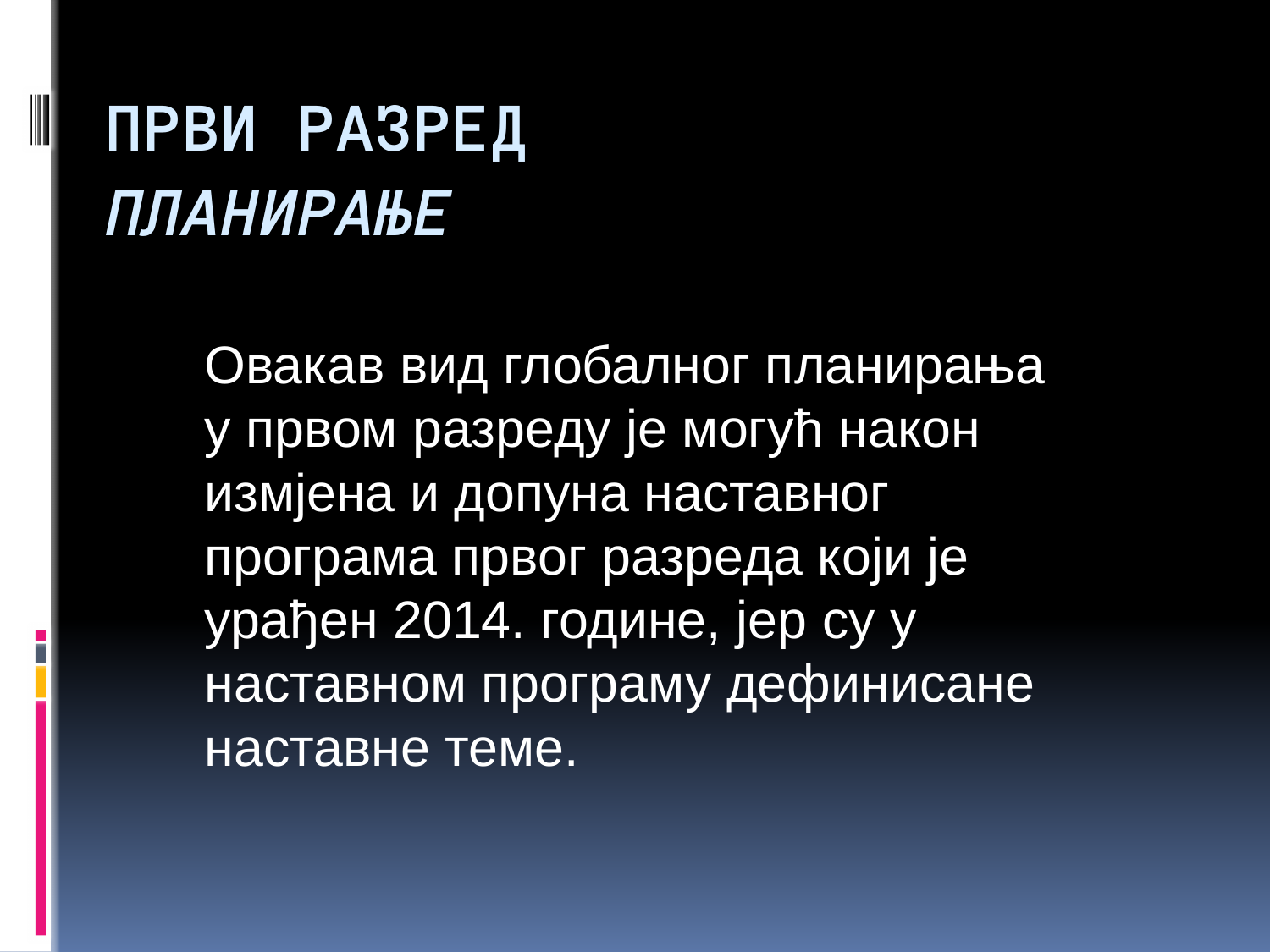

# Први разред Планирање
Овакав вид глобалног планирања у првом разреду је могућ након измјена и допуна наставног програма првог разреда који је урађен 2014. године, јер су у наставном програму дефинисане наставне теме.